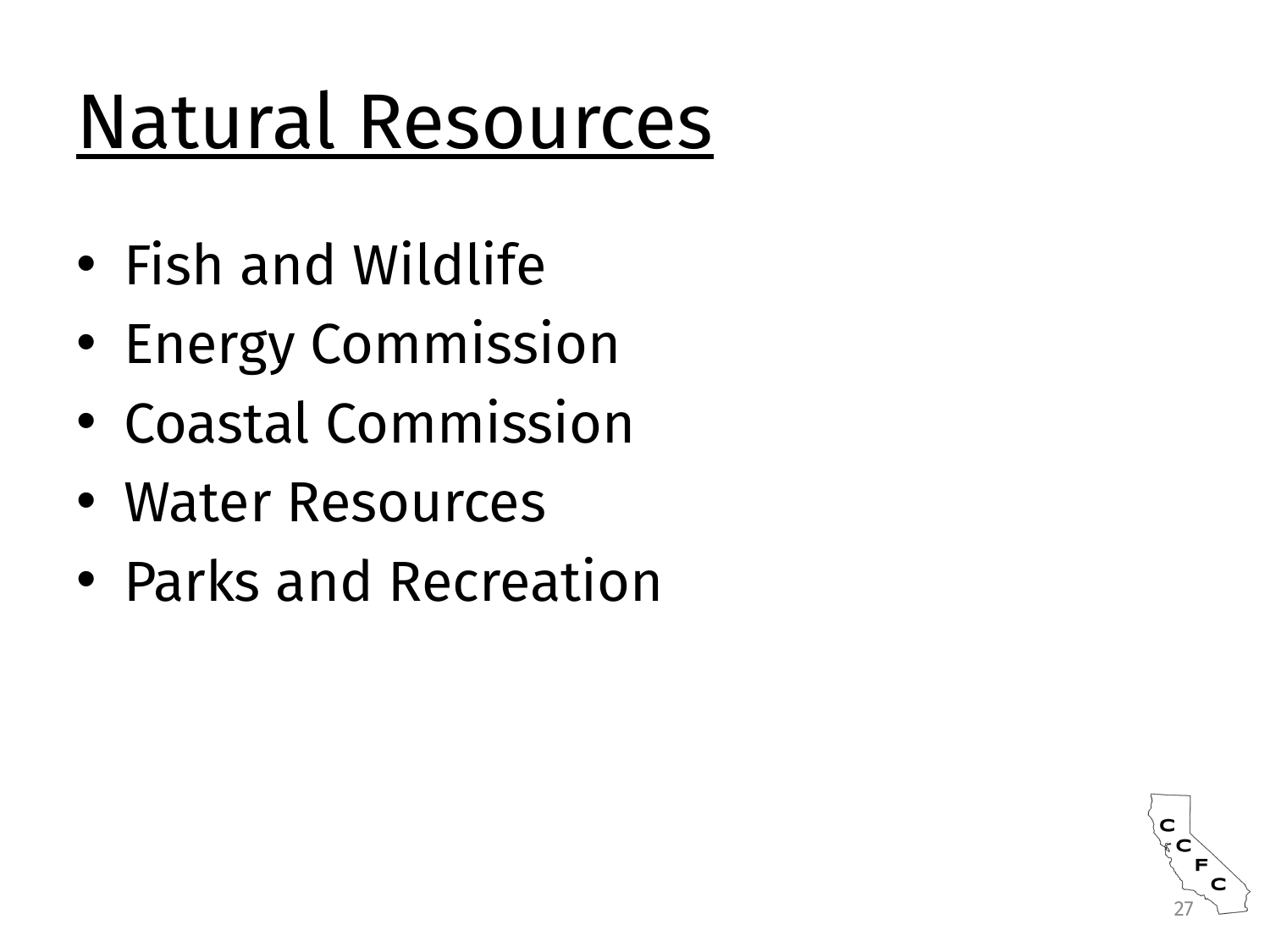

# Natural Resources
Fish and Wildlife
Energy Commission
Coastal Commission
Water Resources
Parks and Recreation

27